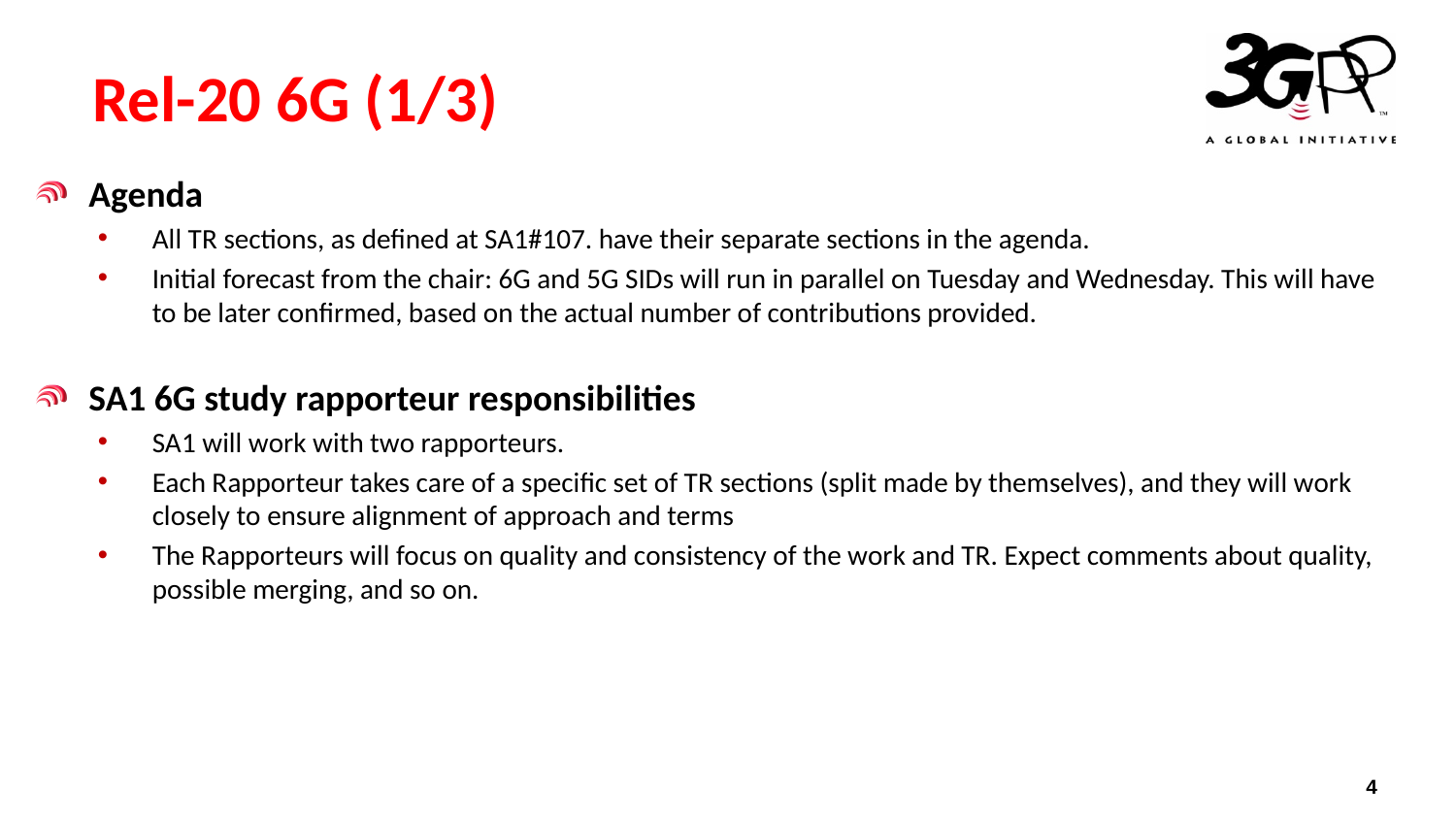

# Rel-20 6G (1/3)
Agenda
All TR sections, as defined at SA1#107. have their separate sections in the agenda.
Initial forecast from the chair: 6G and 5G SIDs will run in parallel on Tuesday and Wednesday. This will have to be later confirmed, based on the actual number of contributions provided.

SA1 6G study rapporteur responsibilities
SA1 will work with two rapporteurs.
Each Rapporteur takes care of a specific set of TR sections (split made by themselves), and they will work closely to ensure alignment of approach and terms
The Rapporteurs will focus on quality and consistency of the work and TR. Expect comments about quality, possible merging, and so on.